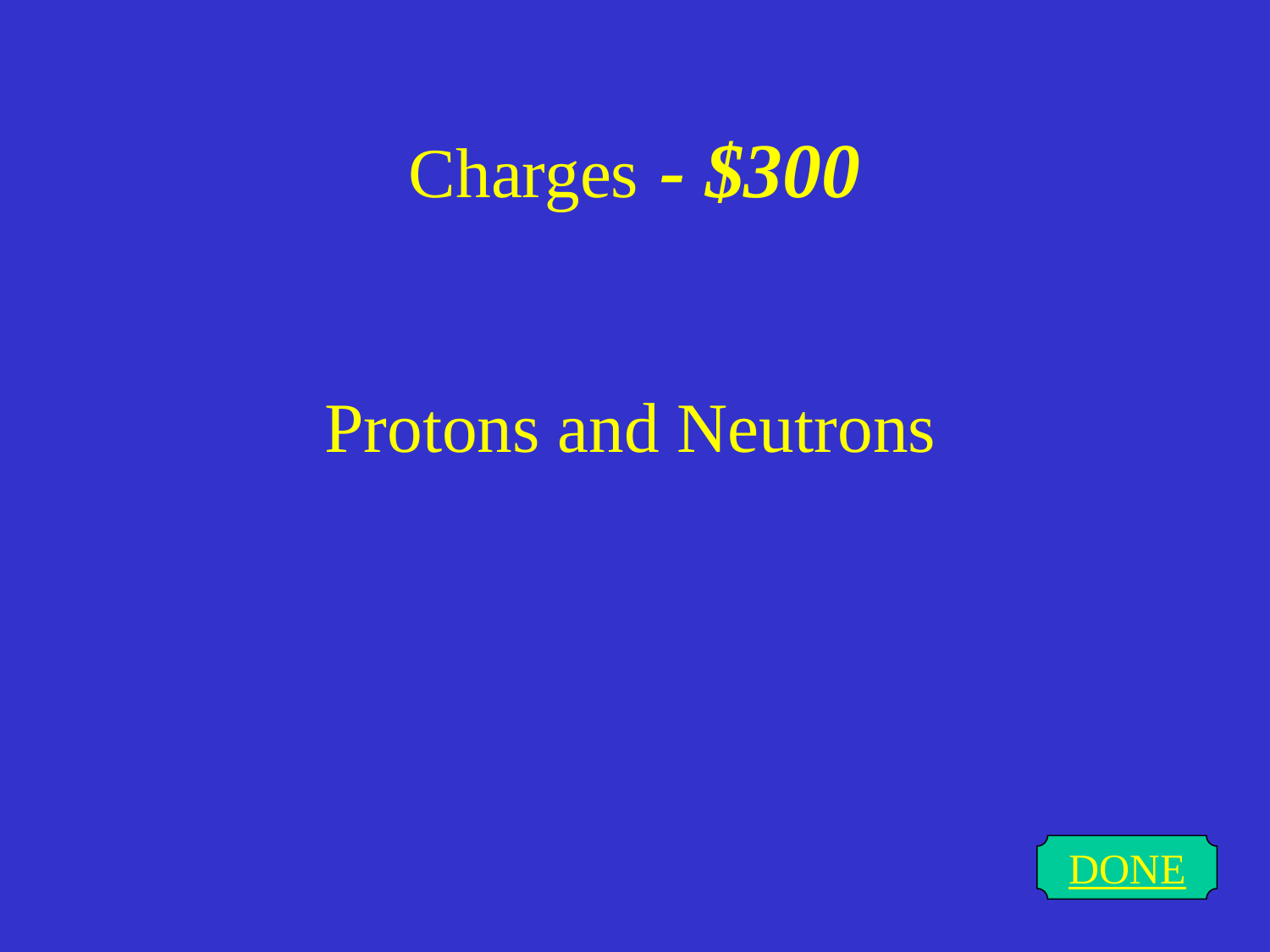

# Charges - $300
Protons and Neutrons

DONE